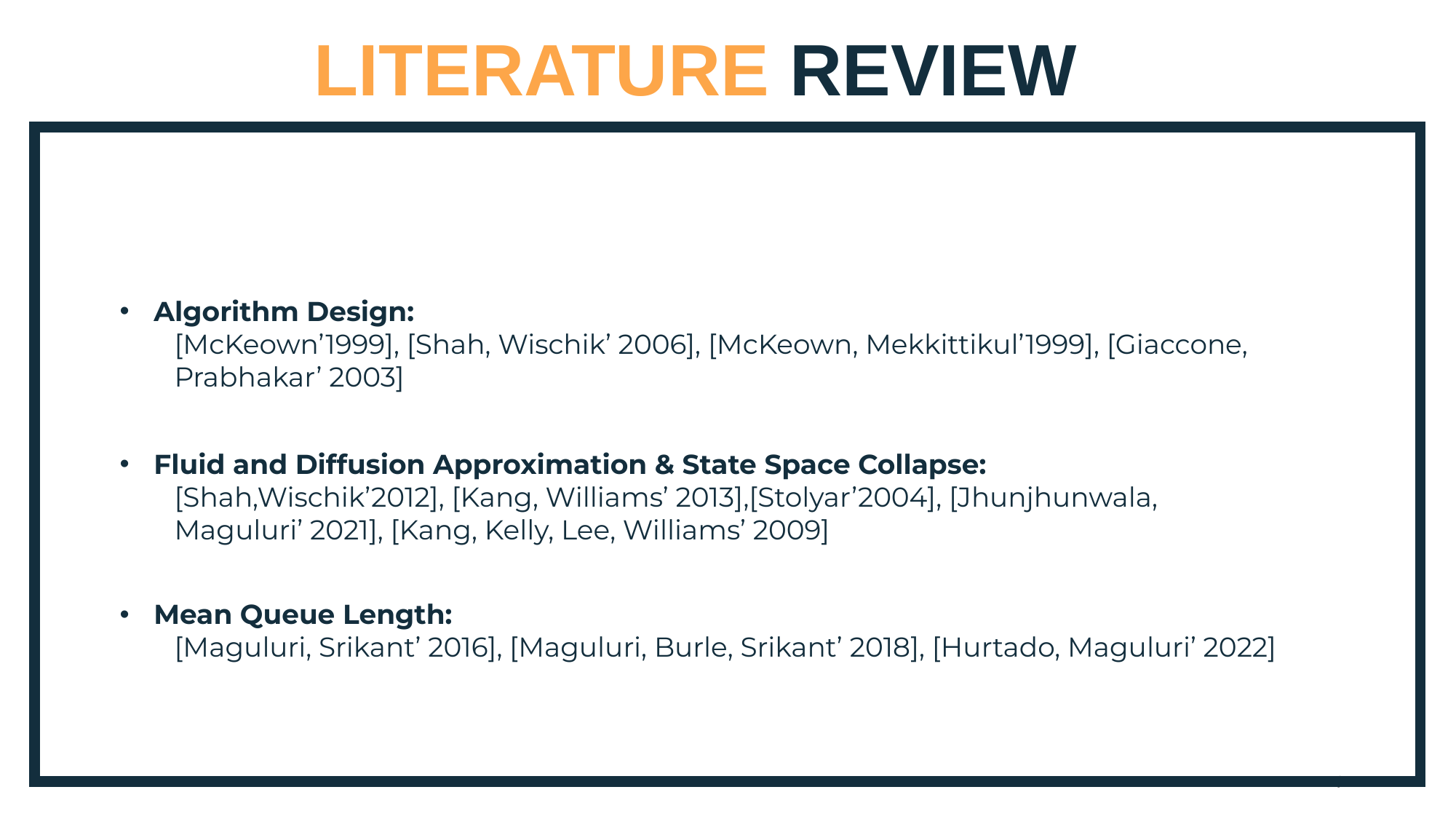

LITERATURE REVIEW

Algorithm Design:
[McKeown’1999], [Shah, Wischik’ 2006], [McKeown, Mekkittikul’1999], [Giaccone, Prabhakar’ 2003]
Fluid and Diffusion Approximation & State Space Collapse:
[Shah,Wischik’2012], [Kang, Williams’ 2013],[Stolyar’2004], [Jhunjhunwala, Maguluri’ 2021], [Kang, Kelly, Lee, Williams’ 2009]
Mean Queue Length:
[Maguluri, Srikant’ 2016], [Maguluri, Burle, Srikant’ 2018], [Hurtado, Maguluri’ 2022]
9